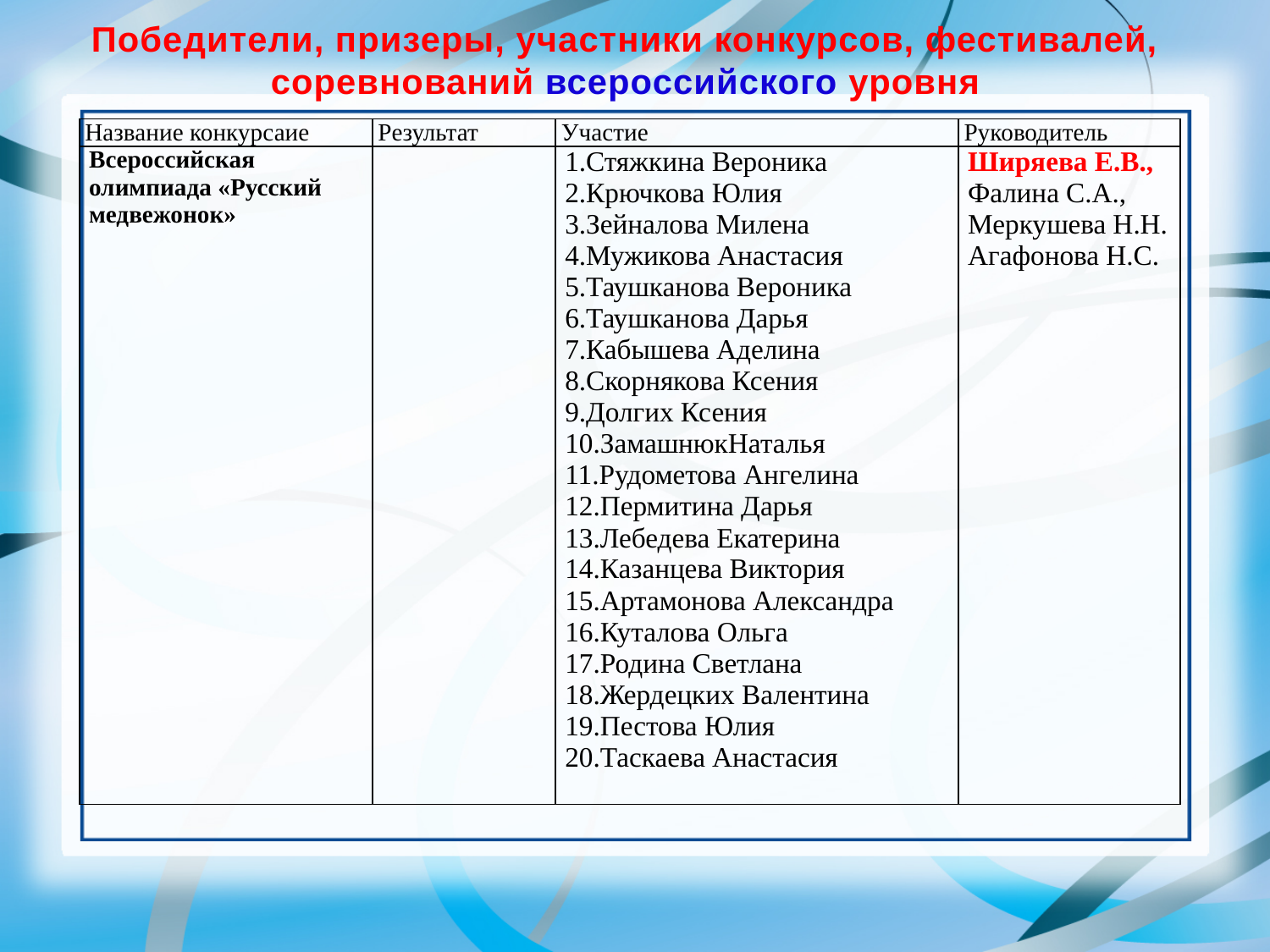

Победители, призеры, участники конкурсов, фестивалей, соревнований всероссийского уровня
| Название конкурсаие | Результат | Участие | Руководитель |
| --- | --- | --- | --- |
| Всероссийская олимпиада «Русский медвежонок» |  | 1.Стяжкина Вероника 2.Крючкова Юлия 3.Зейналова Милена 4.Мужикова Анастасия 5.Таушканова Вероника 6.Таушканова Дарья 7.Кабышева Аделина 8.Скорнякова Ксения 9.Долгих Ксения 10.ЗамашнюкНаталья 11.Рудометова Ангелина 12.Пермитина Дарья 13.Лебедева Екатерина 14.Казанцева Виктория 15.Артамонова Александра 16.Куталова Ольга 17.Родина Светлана 18.Жердецких Валентина 19.Пестова Юлия 20.Таскаева Анастасия | Ширяева Е.В., Фалина С.А., Меркушева Н.Н. Агафонова Н.С. |